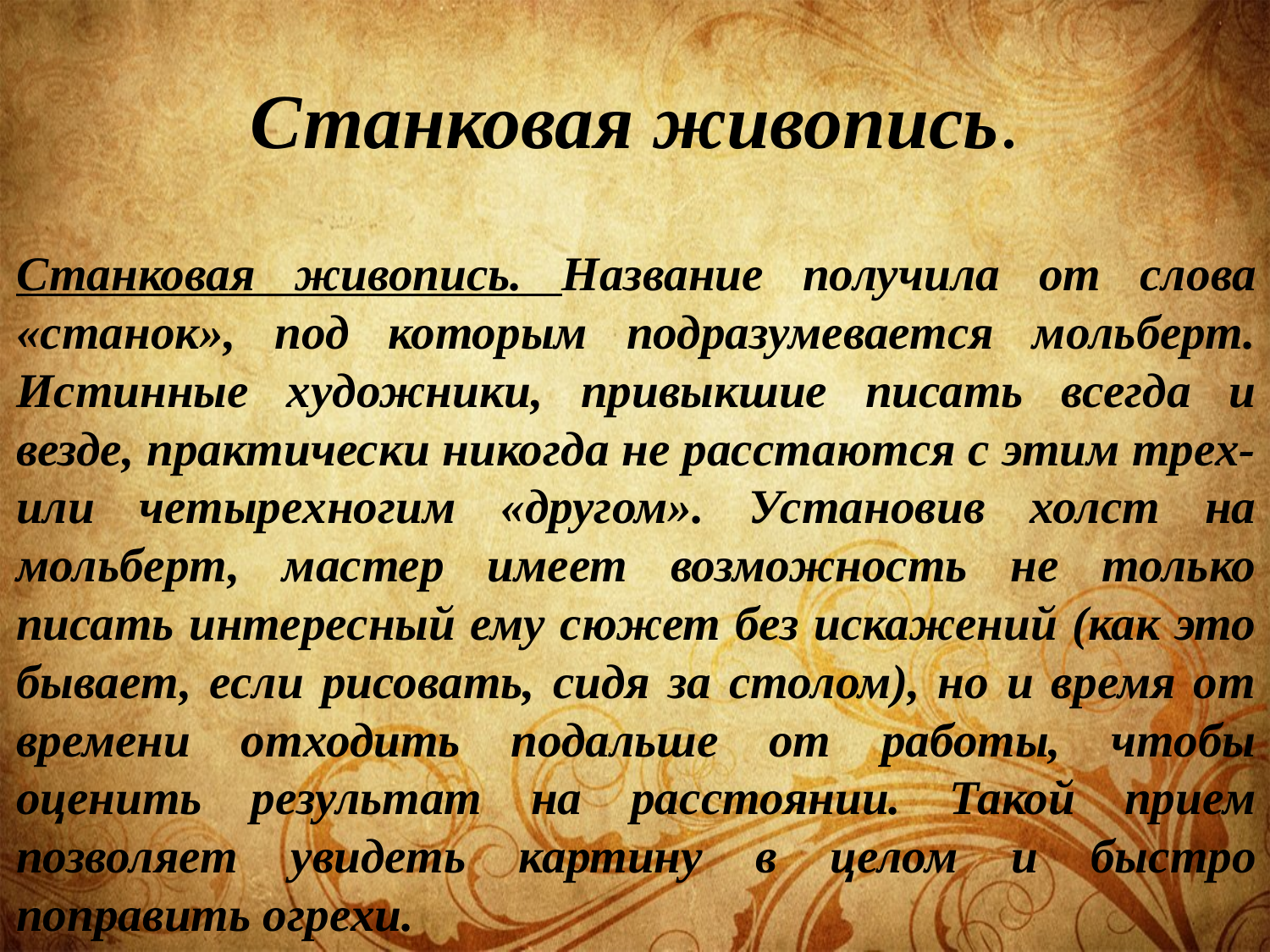

# Станковая живопись.
Станковая живопись. Название получила от слова «станок», под которым подразумевается мольберт. Истинные художники, привыкшие писать всегда и везде, практически никогда не расстаются с этим трех- или четырехногим «другом». Установив холст на мольберт, мастер имеет возможность не только писать интересный ему сюжет без искажений (как это бывает, если рисовать, сидя за столом), но и время от времени отходить подальше от работы, чтобы оценить результат на расстоянии. Такой прием позволяет увидеть картину в целом и быстро поправить огрехи.